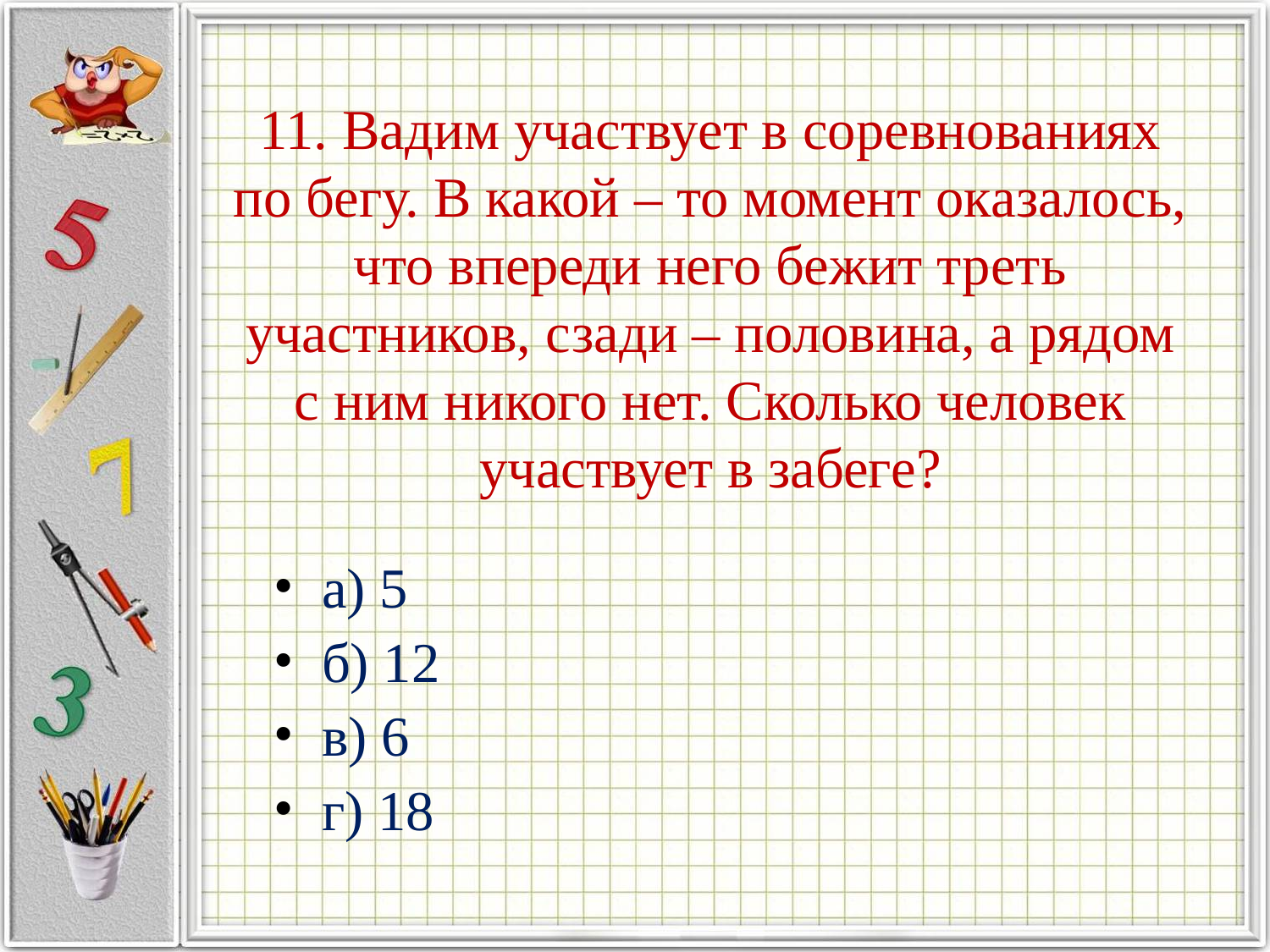

# 11. Вадим участвует в соревнованиях по бегу. В какой – то момент оказалось, что впереди него бежит треть участников, сзади – половина, а рядом с ним никого нет. Сколько человек участвует в забеге?
а) 5
б) 12
в) 6
г) 18